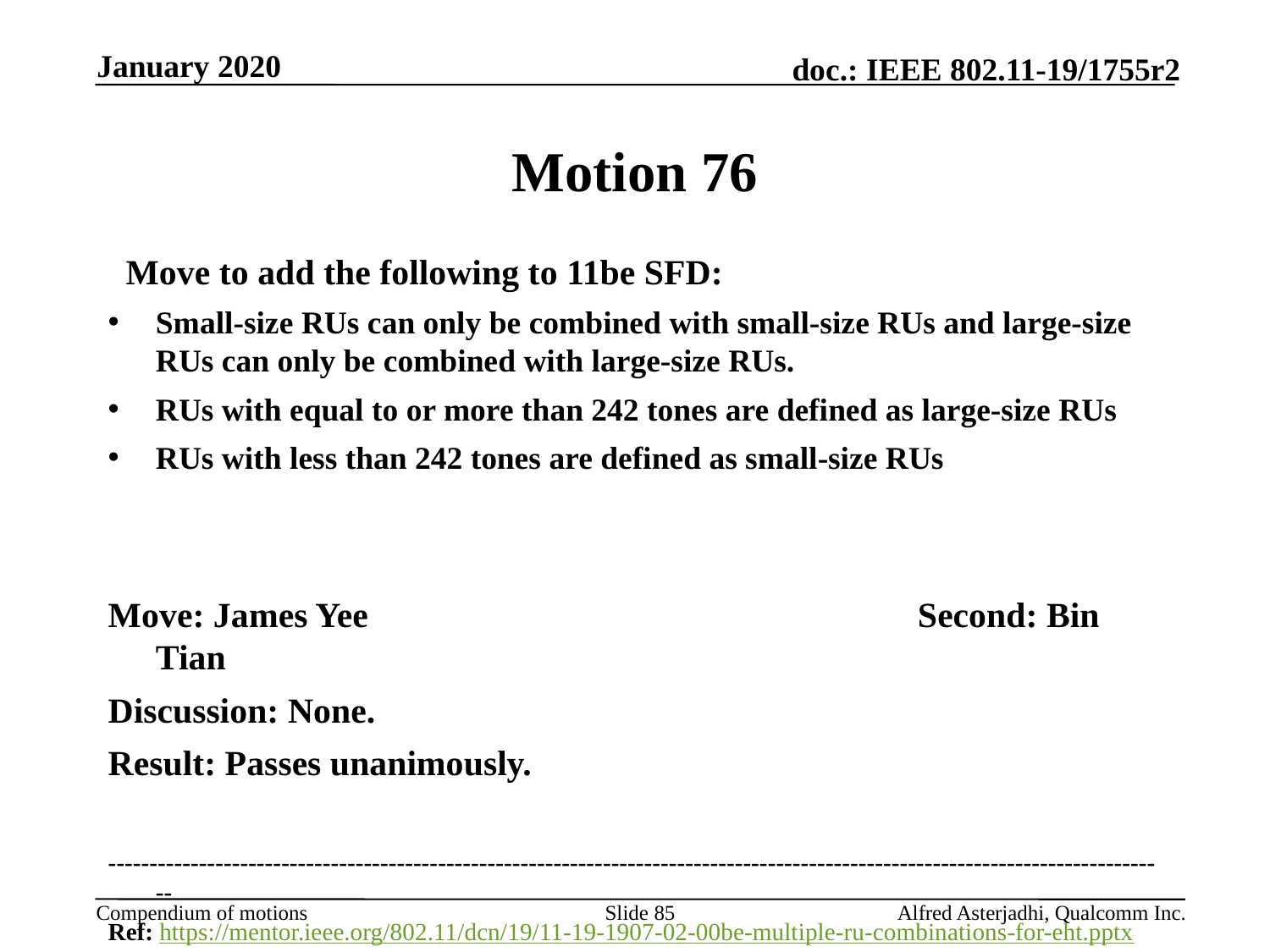

January 2020
# Motion 76
  Move to add the following to 11be SFD:
Small-size RUs can only be combined with small-size RUs and large-size RUs can only be combined with large-size RUs.
RUs with equal to or more than 242 tones are defined as large-size RUs
RUs with less than 242 tones are defined as small-size RUs

Move: James Yee					Second: Bin Tian
Discussion: None.
Result: Passes unanimously.

---------------------------------------------------------------------------------------------------------------------------------
Ref: https://mentor.ieee.org/802.11/dcn/19/11-19-1907-02-00be-multiple-ru-combinations-for-eht.pptx

Slide 85
Alfred Asterjadhi, Qualcomm Inc.